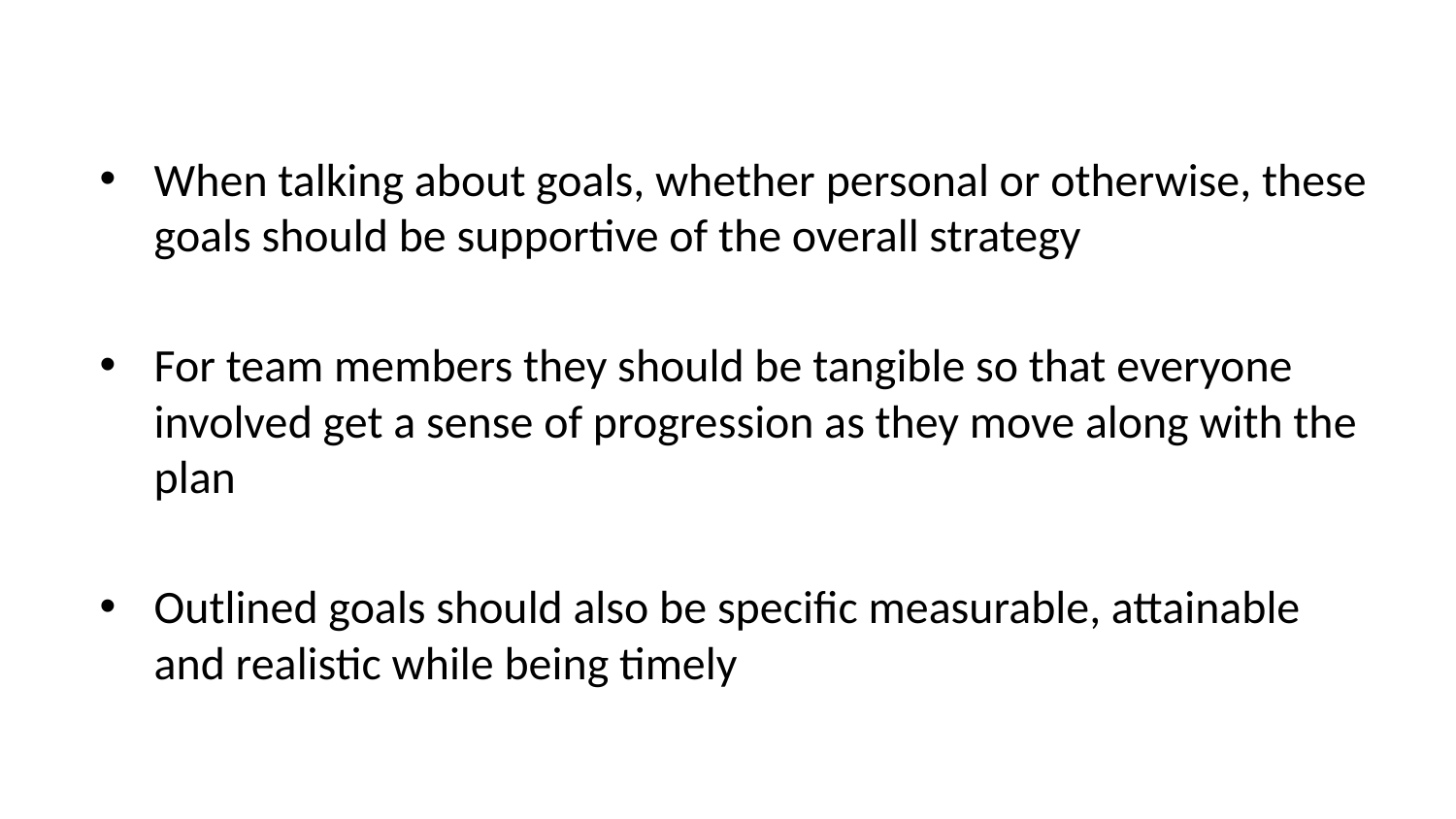

When talking about goals, whether personal or otherwise, these goals should be supportive of the overall strategy

For team members they should be tangible so that everyone involved get a sense of progression as they move along with the plan

Outlined goals should also be specific measurable, attainable and realistic while being timely